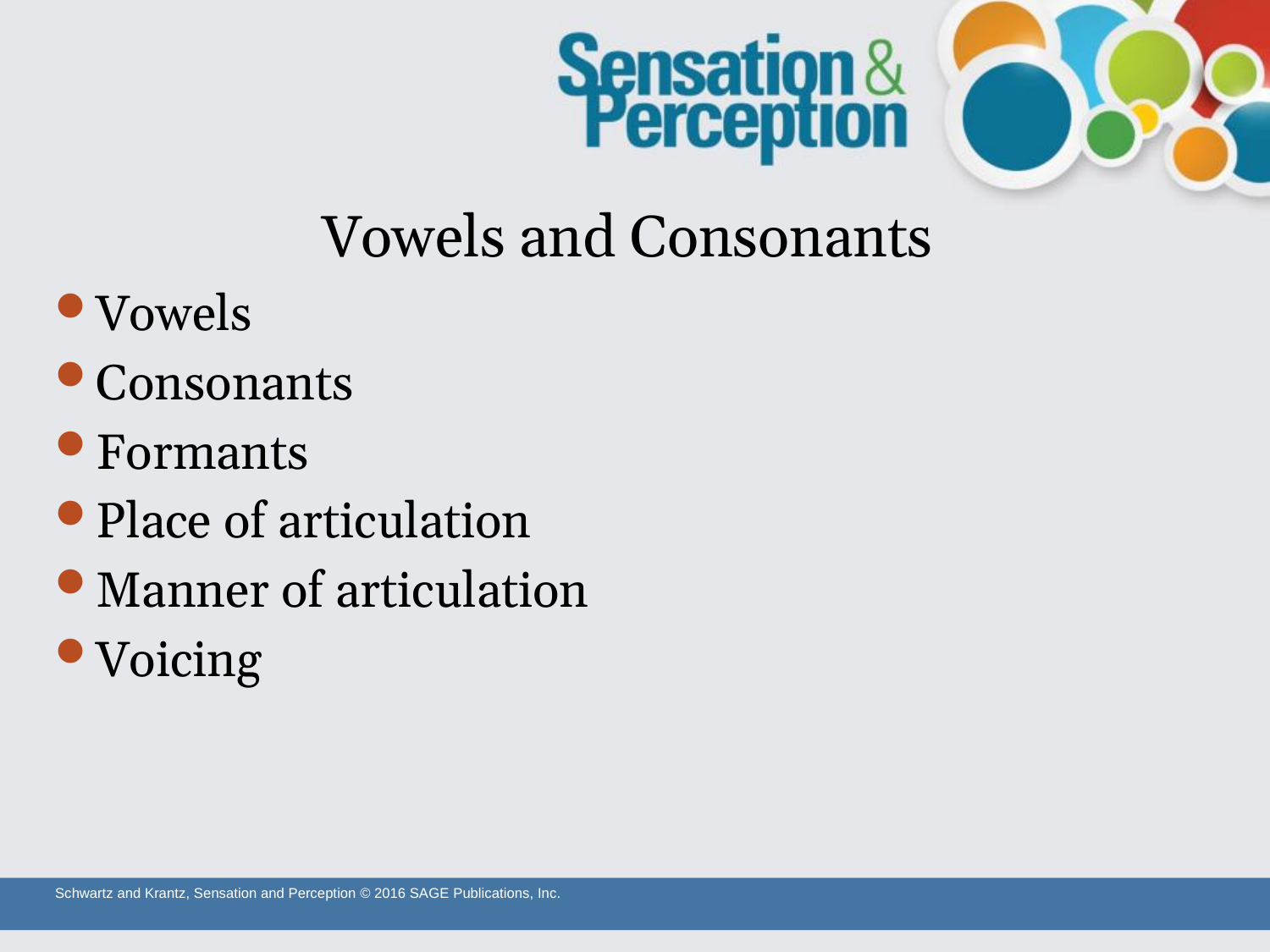

# Vowels and Consonants
Vowels
Consonants
Formants
Place of articulation
Manner of articulation
Voicing
Schwartz and Krantz, Sensation and Perception © 2016 SAGE Publications, Inc.